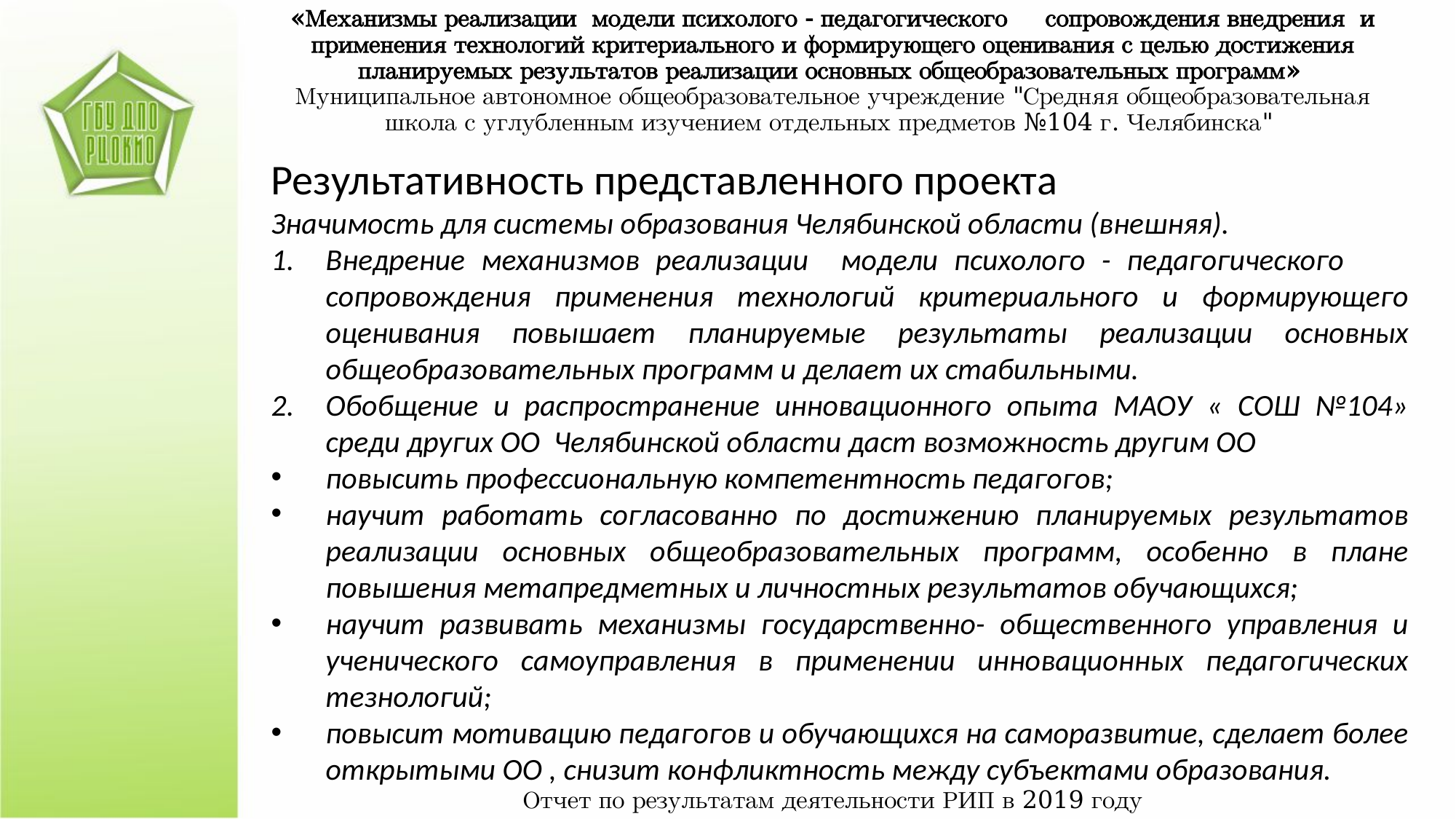

«Механизмы реализации  модели психолого - педагогического     сопровождения внедрения  и применения технологий критериального и формирующего оценивания с целью достижения планируемых результатов реализации основных общеобразовательных программ»
Муниципальное автономное общеобразовательное учреждение "Средняя общеобразовательная школа с углубленным изучением отдельных предметов №104 г. Челябинска"
Результативность представленного проекта
Значимость для системы образования Челябинской области (внешняя).
Внедрение механизмов реализации  модели психолого - педагогического     сопровождения применения технологий критериального и формирующего оценивания повышает планируемые результаты реализации основных общеобразовательных программ и делает их стабильными.
Обобщение и распространение инновационного опыта МАОУ « СОШ №104» среди других ОО  Челябинской области даст возможность другим ОО
повысить профессиональную компетентность педагогов;
научит работать согласованно по достижению планируемых результатов реализации основных общеобразовательных программ, особенно в плане повышения метапредметных и личностных результатов обучающихся;
научит развивать механизмы государственно- общественного управления и ученического самоуправления в применении инновационных педагогических тезнологий;
повысит мотивацию педагогов и обучающихся на саморазвитие, сделает более открытыми ОО , снизит конфликтность между субъектами образования.

Отчет по результатам деятельности РИП в 2019 году